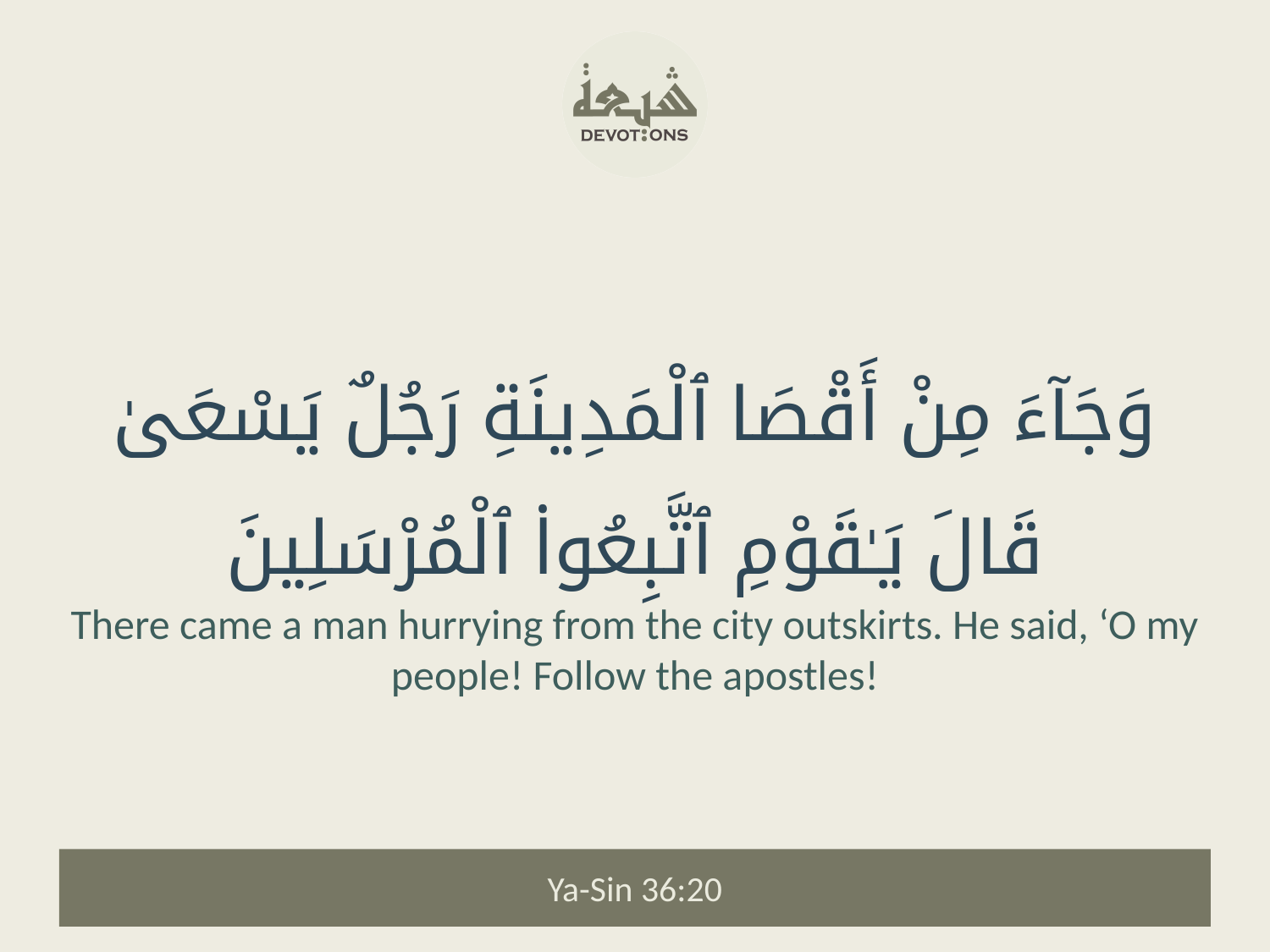

وَجَآءَ مِنْ أَقْصَا ٱلْمَدِينَةِ رَجُلٌ يَسْعَىٰ قَالَ يَـٰقَوْمِ ٱتَّبِعُوا۟ ٱلْمُرْسَلِينَ
There came a man hurrying from the city outskirts. He said, ‘O my people! Follow the apostles!
Ya-Sin 36:20